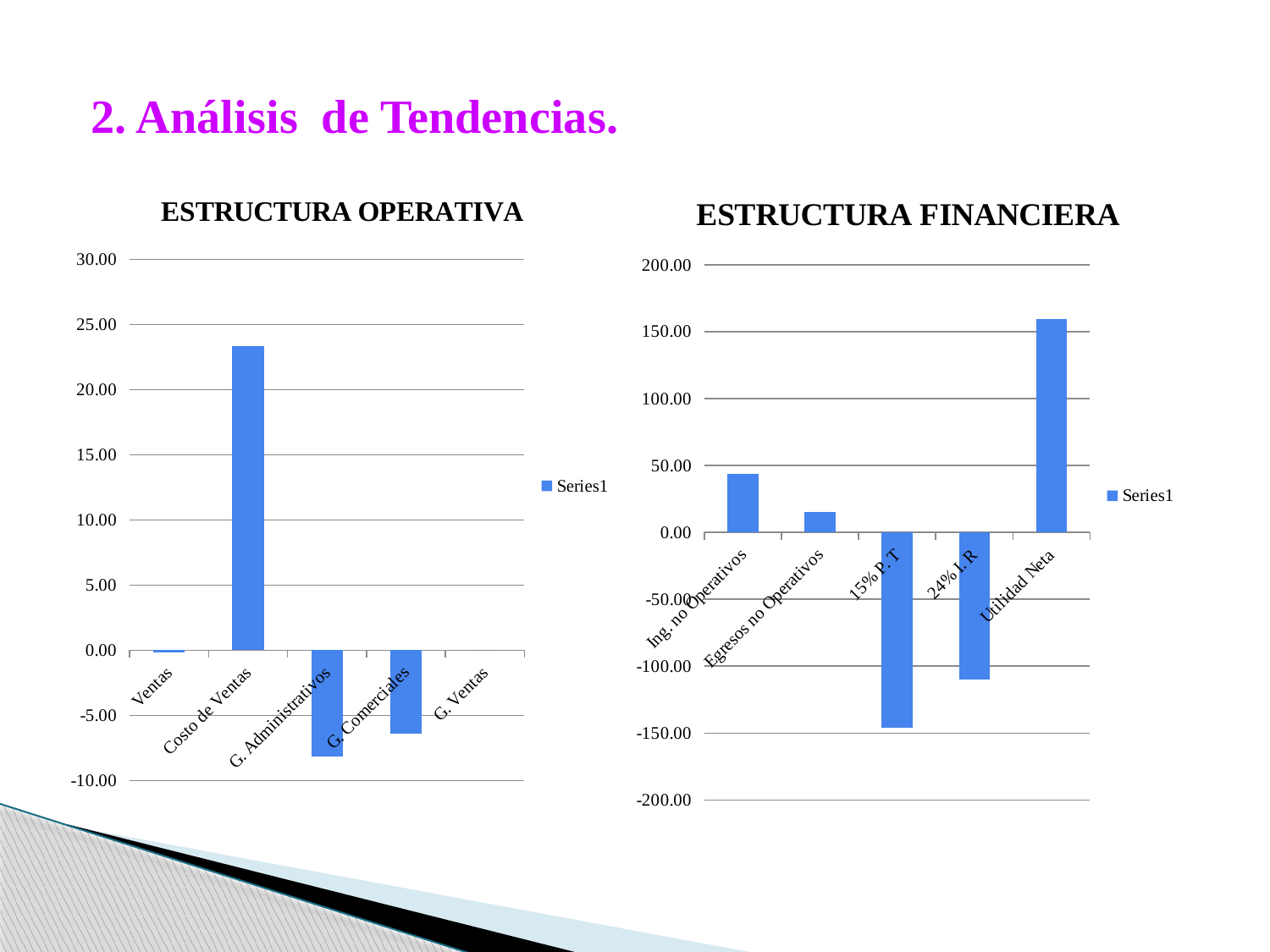

2. Análisis  de Tendencias.

### Chart: ESTRUCTURA OPERATIVA

| Category |  |
|---|---|
| Ventas | -0.17617006283398895 |
| Costo de Ventas | 23.350909722315986 |
| G. Administrativos | -8.169797688946558 |
| G. Comerciales | -6.440489432702997 |
| G. Ventas | 0.0 |

### Chart: ESTRUCTURA FINANCIERA

| Category |  |
|---|---|
| Ing. no Operativos | 44.024585435133105 |
| Egresos no Operativos | 15.004455094210137 |
| 15% P. T | -145.77859036174846 |
| 24% I. R | -109.68758551223728 |
| Utilidad Neta | 159.4120120499094 |